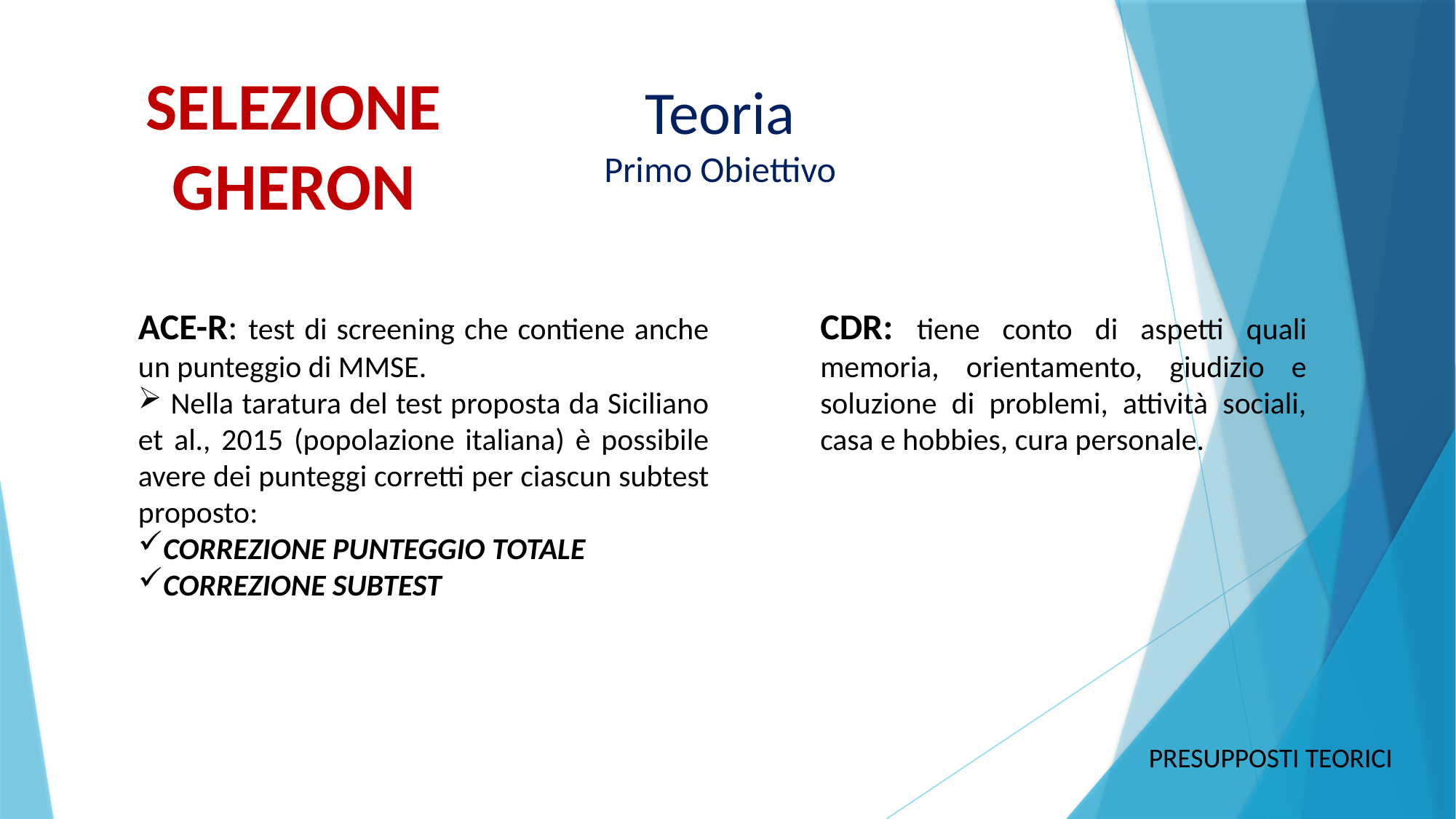

SELEZIONE GHERON
# Teoria Primo Obiettivo
ACE-R: test di screening che contiene anche un punteggio di MMSE.
 Nella taratura del test proposta da Siciliano et al., 2015 (popolazione italiana) è possibile avere dei punteggi corretti per ciascun subtest proposto:
CORREZIONE PUNTEGGIO TOTALE
CORREZIONE SUBTEST

CDR: tiene conto di aspetti quali memoria, orientamento, giudizio e soluzione di problemi, attività sociali, casa e hobbies, cura personale.
PRESUPPOSTI TEORICI